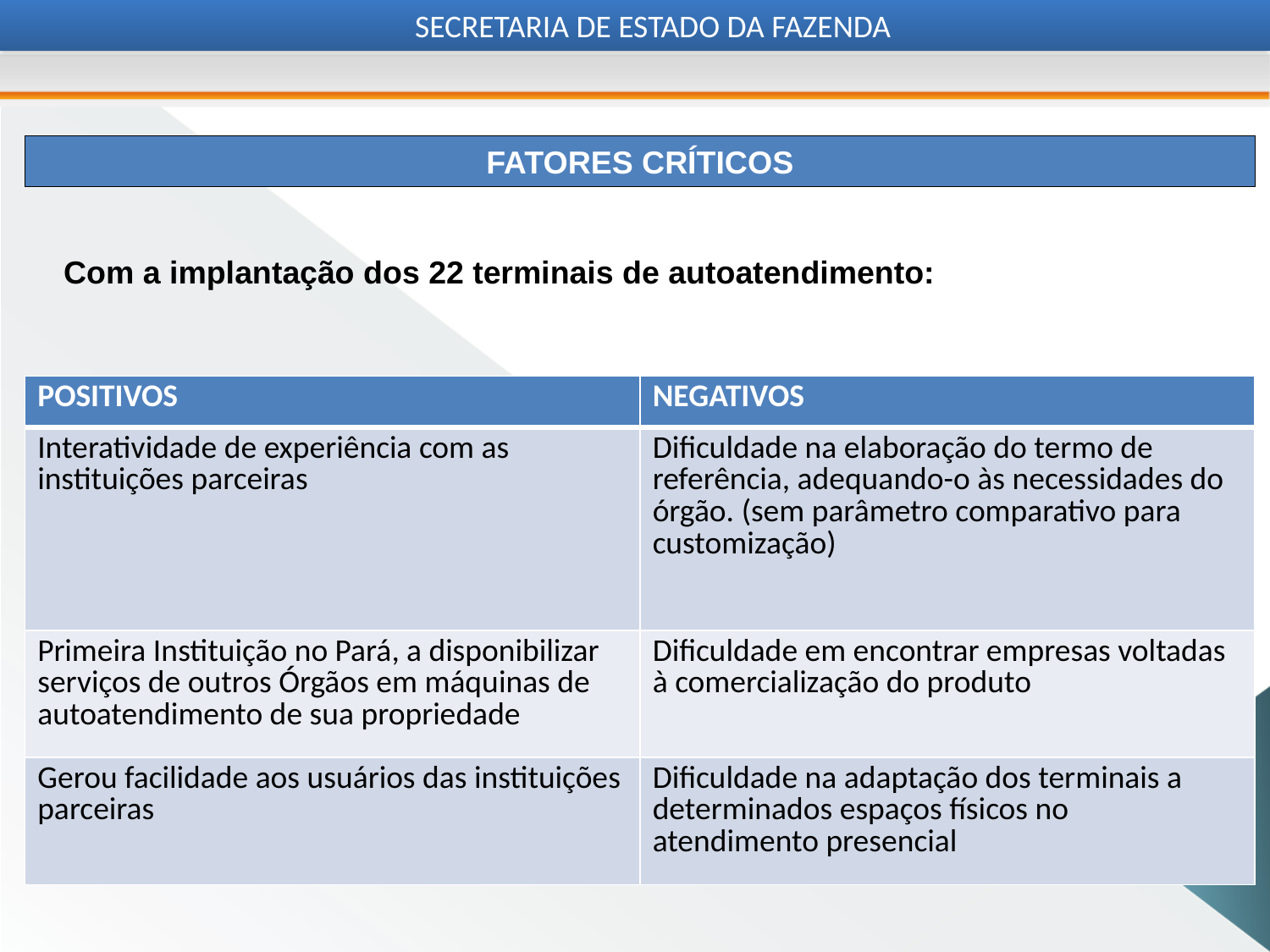

SECRETARIA DE ESTADO DA FAZENDA
FATORES CRÍTICOS
Com a implantação dos 22 terminais de autoatendimento:
| POSITIVOS | NEGATIVOS |
| --- | --- |
| Interatividade de experiência com as instituições parceiras | Dificuldade na elaboração do termo de referência, adequando-o às necessidades do órgão. (sem parâmetro comparativo para customização) |
| Primeira Instituição no Pará, a disponibilizar serviços de outros Órgãos em máquinas de autoatendimento de sua propriedade | Dificuldade em encontrar empresas voltadas à comercialização do produto |
| Gerou facilidade aos usuários das instituições parceiras | Dificuldade na adaptação dos terminais a determinados espaços físicos no atendimento presencial |